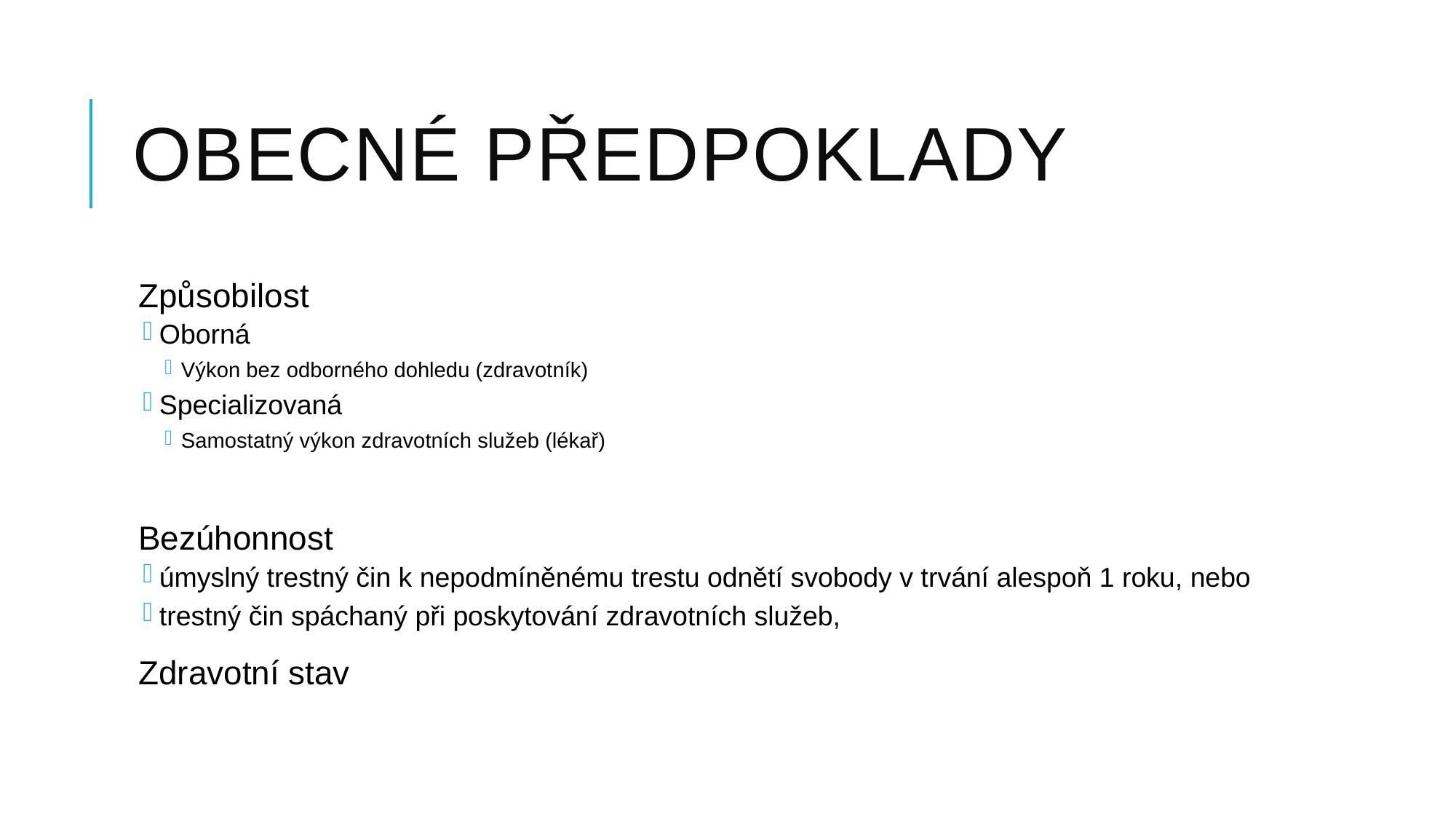

# Obecné předpoklady
Způsobilost
Oborná
Výkon bez odborného dohledu (zdravotník)
Specializovaná
Samostatný výkon zdravotních služeb (lékař)

Bezúhonnost
úmyslný trestný čin k nepodmíněnému trestu odnětí svobody v trvání alespoň 1 roku, nebo
trestný čin spáchaný při poskytování zdravotních služeb,
Zdravotní stav